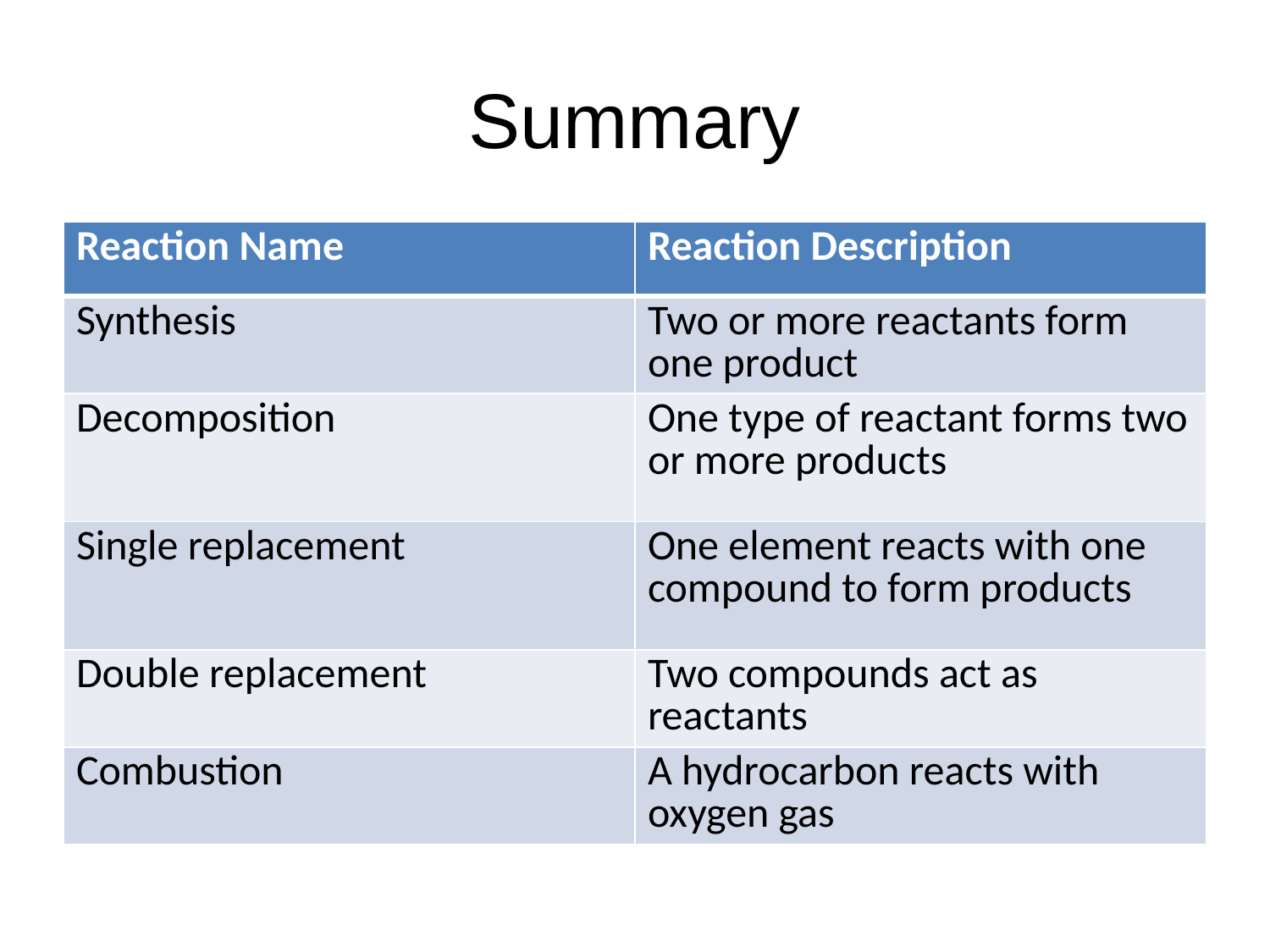

# Summary
| Reaction Name | Reaction Description |
| --- | --- |
| Synthesis | Two or more reactants form one product |
| Decomposition | One type of reactant forms two or more products |
| Single replacement | One element reacts with one compound to form products |
| Double replacement | Two compounds act as reactants |
| Combustion | A hydrocarbon reacts with oxygen gas |